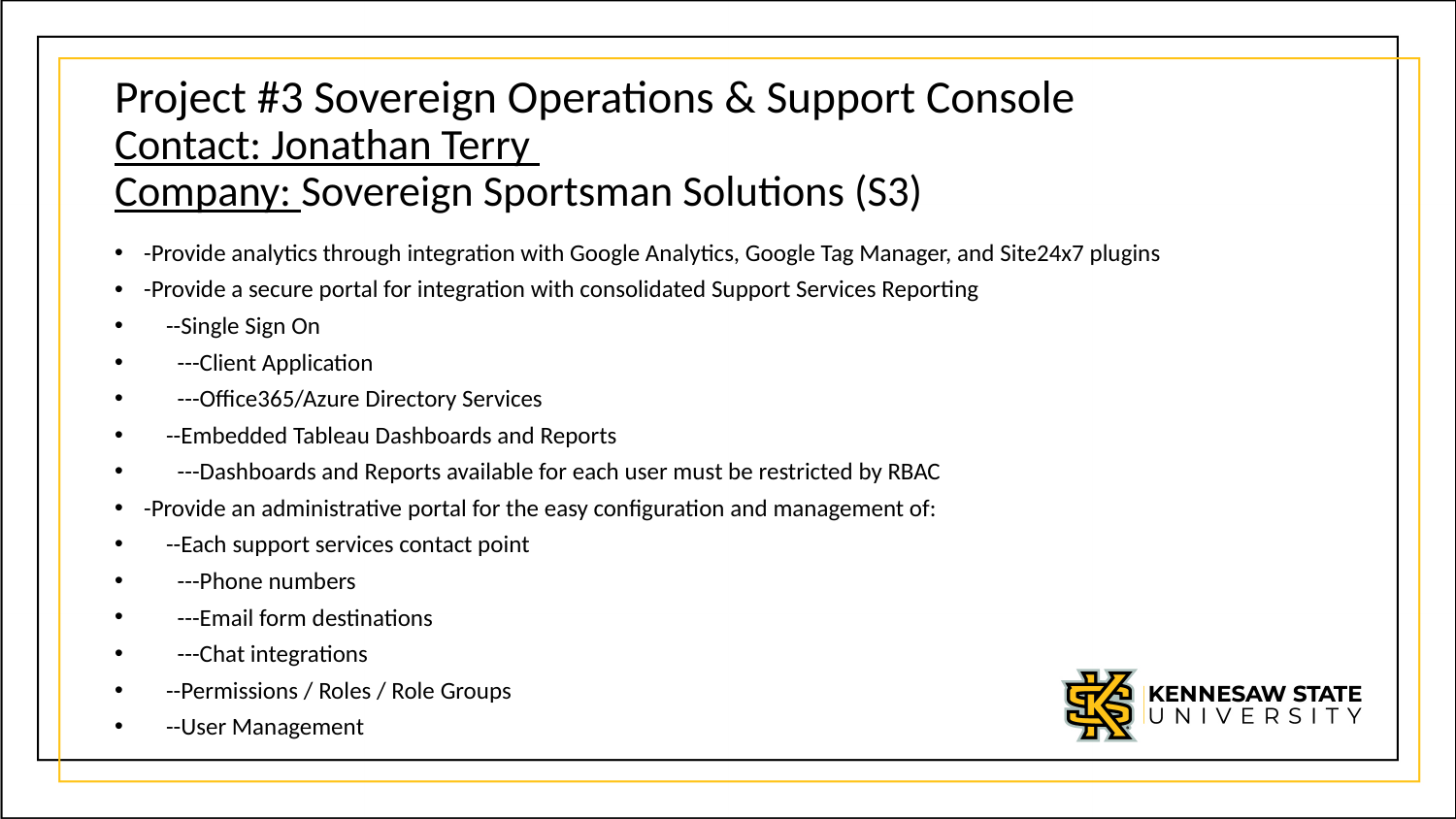

# Project #3 Sovereign Operations & Support Console Contact: Jonathan Terry Company: Sovereign Sportsman Solutions (S3)
-Provide analytics through integration with Google Analytics, Google Tag Manager, and Site24x7 plugins
-Provide a secure portal for integration with consolidated Support Services Reporting
    --Single Sign On
      ---Client Application
      ---Office365/Azure Directory Services
    --Embedded Tableau Dashboards and Reports
      ---Dashboards and Reports available for each user must be restricted by RBAC
-Provide an administrative portal for the easy configuration and management of:
    --Each support services contact point
      ---Phone numbers
      ---Email form destinations
      ---Chat integrations
    --Permissions / Roles / Role Groups
    --User Management